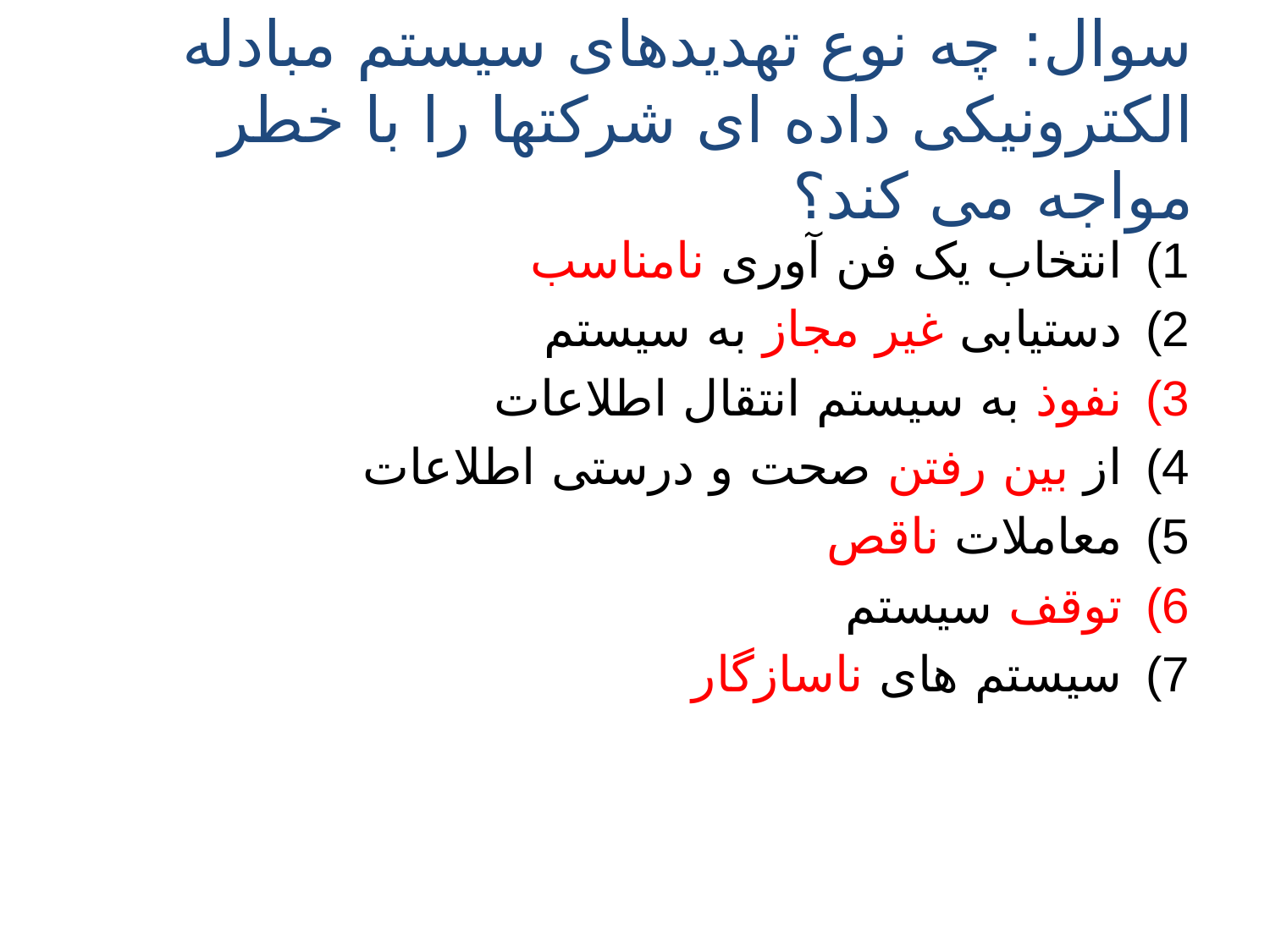

# سوال: چه نوع تهدیدهای سیستم مبادله الکترونیکی داده ای شرکتها را با خطر مواجه می کند؟
انتخاب یک فن آوری نامناسب
دستیابی غیر مجاز به سیستم
نفوذ به سیستم انتقال اطلاعات
از بین رفتن صحت و درستی اطلاعات
معاملات ناقص
توقف سیستم
سیستم های ناسازگار